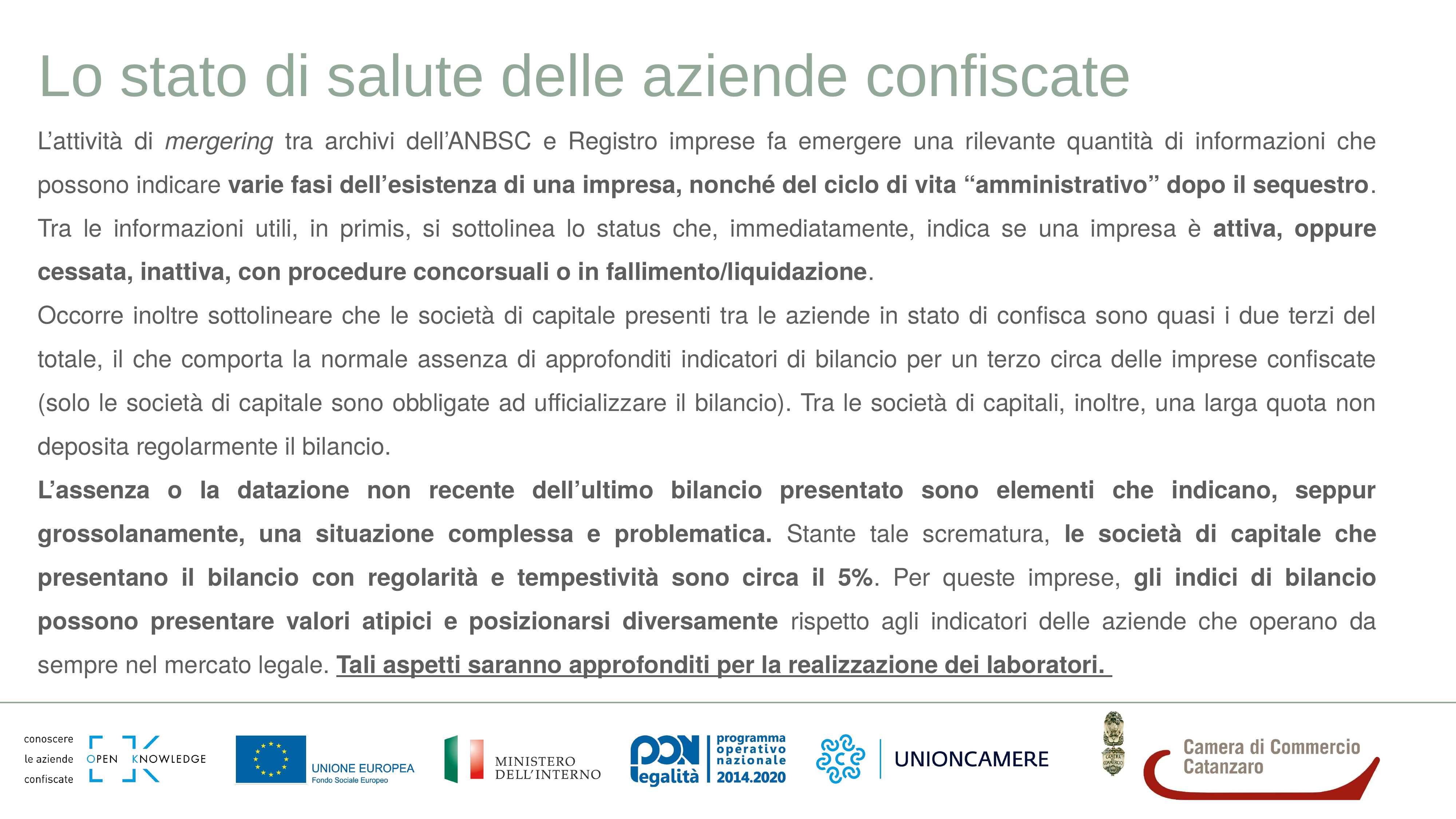

Lo stato di salute delle aziende confiscate
L’attività di mergering tra archivi dell’ANBSC e Registro imprese fa emergere una rilevante quantità di informazioni che possono indicare varie fasi dell’esistenza di una impresa, nonché del ciclo di vita “amministrativo” dopo il sequestro.
Tra le informazioni utili, in primis, si sottolinea lo status che, immediatamente, indica se una impresa è attiva, oppure cessata, inattiva, con procedure concorsuali o in fallimento/liquidazione.
Occorre inoltre sottolineare che le società di capitale presenti tra le aziende in stato di confisca sono quasi i due terzi del totale, il che comporta la normale assenza di approfonditi indicatori di bilancio per un terzo circa delle imprese confiscate (solo le società di capitale sono obbligate ad ufficializzare il bilancio). Tra le società di capitali, inoltre, una larga quota non deposita regolarmente il bilancio.
L’assenza o la datazione non recente dell’ultimo bilancio presentato sono elementi che indicano, seppur grossolanamente, una situazione complessa e problematica. Stante tale scrematura, le società di capitale che presentano il bilancio con regolarità e tempestività sono circa il 5%. Per queste imprese, gli indici di bilancio possono presentare valori atipici e posizionarsi diversamente rispetto agli indicatori delle aziende che operano da sempre nel mercato legale. Tali aspetti saranno approfonditi per la realizzazione dei laboratori.